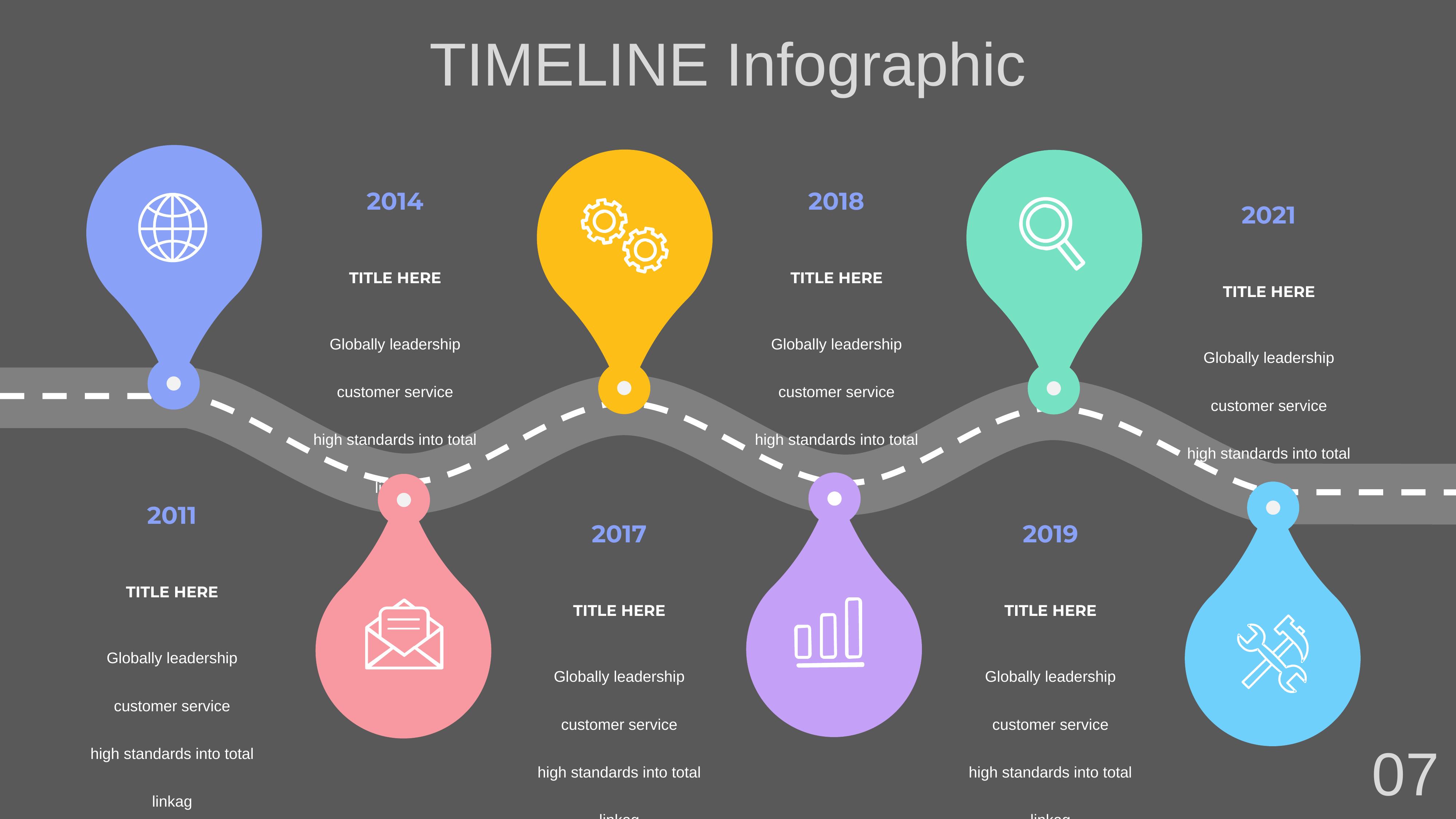

TIMELINE Infographic

2014
TITLE HERE
Globally leadership customer service
high standards into total linkag
2018
TITLE HERE
Globally leadership customer service
high standards into total linkag
2021
TITLE HERE
Globally leadership customer service
high standards into total linkag

2011
TITLE HERE
Globally leadership customer service
high standards into total linkag

2017
TITLE HERE
Globally leadership customer service
high standards into total linkag
2019
TITLE HERE
Globally leadership customer service
high standards into total linkag

07.